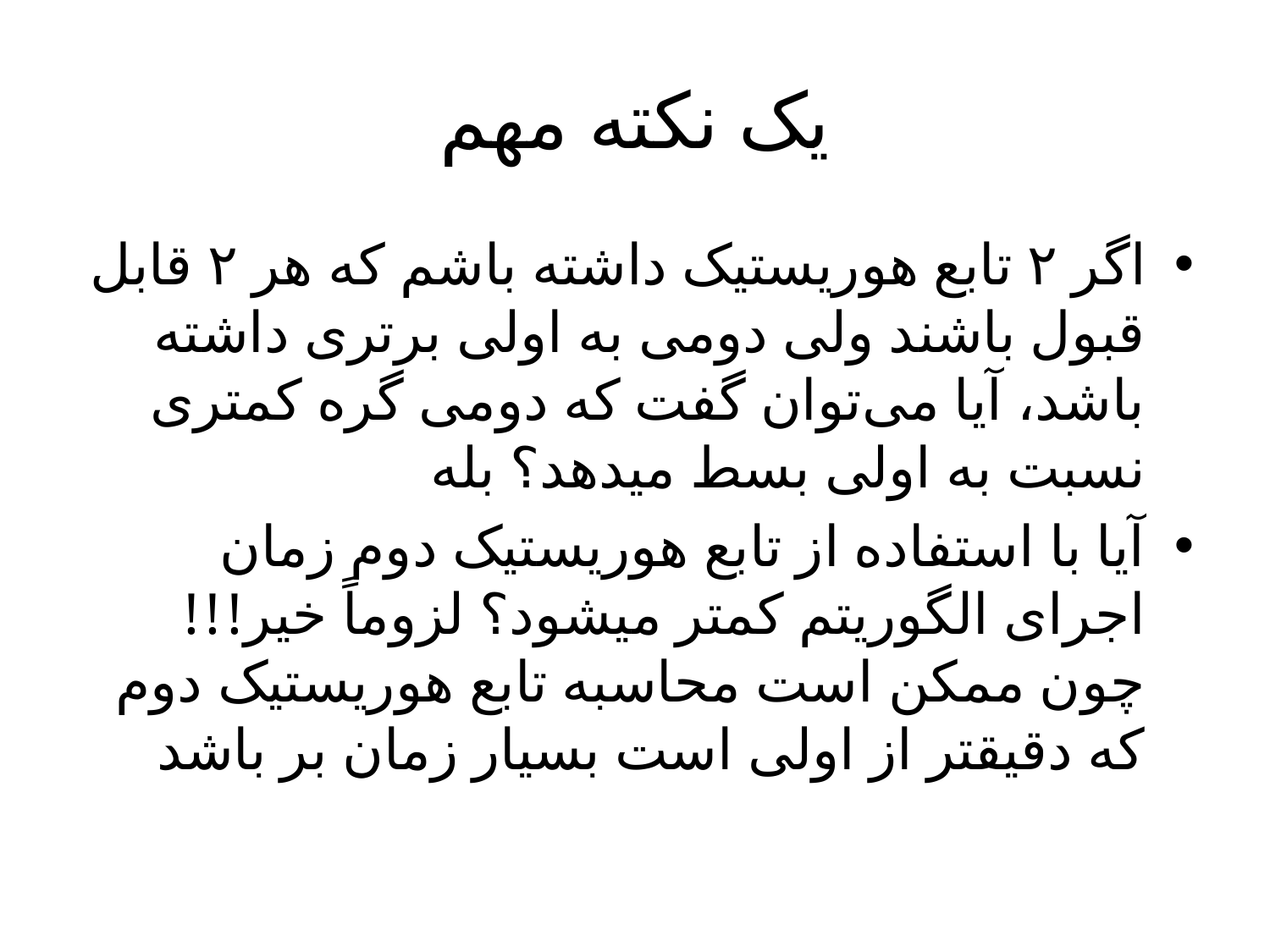

# یک نکته مهم
اگر ۲ تابع هوریستیک داشته باشم که هر ۲ قابل قبول باشند ولی‌ دومی‌ به اولی‌ برتری داشته باشد، آیا می‌توان گفت که دومی‌ گره کمتری نسبت به اولی‌ بسط میدهد؟ بله
آیا با استفاده از تابع هوریستیک دوم زمان اجرای الگوریتم کمتر میشود؟ لزوماً خیر!!! چون ممکن است محاسبه تابع هوریستیک دوم که دقیقتر از اولی‌ است بسیار زمان بر باشد